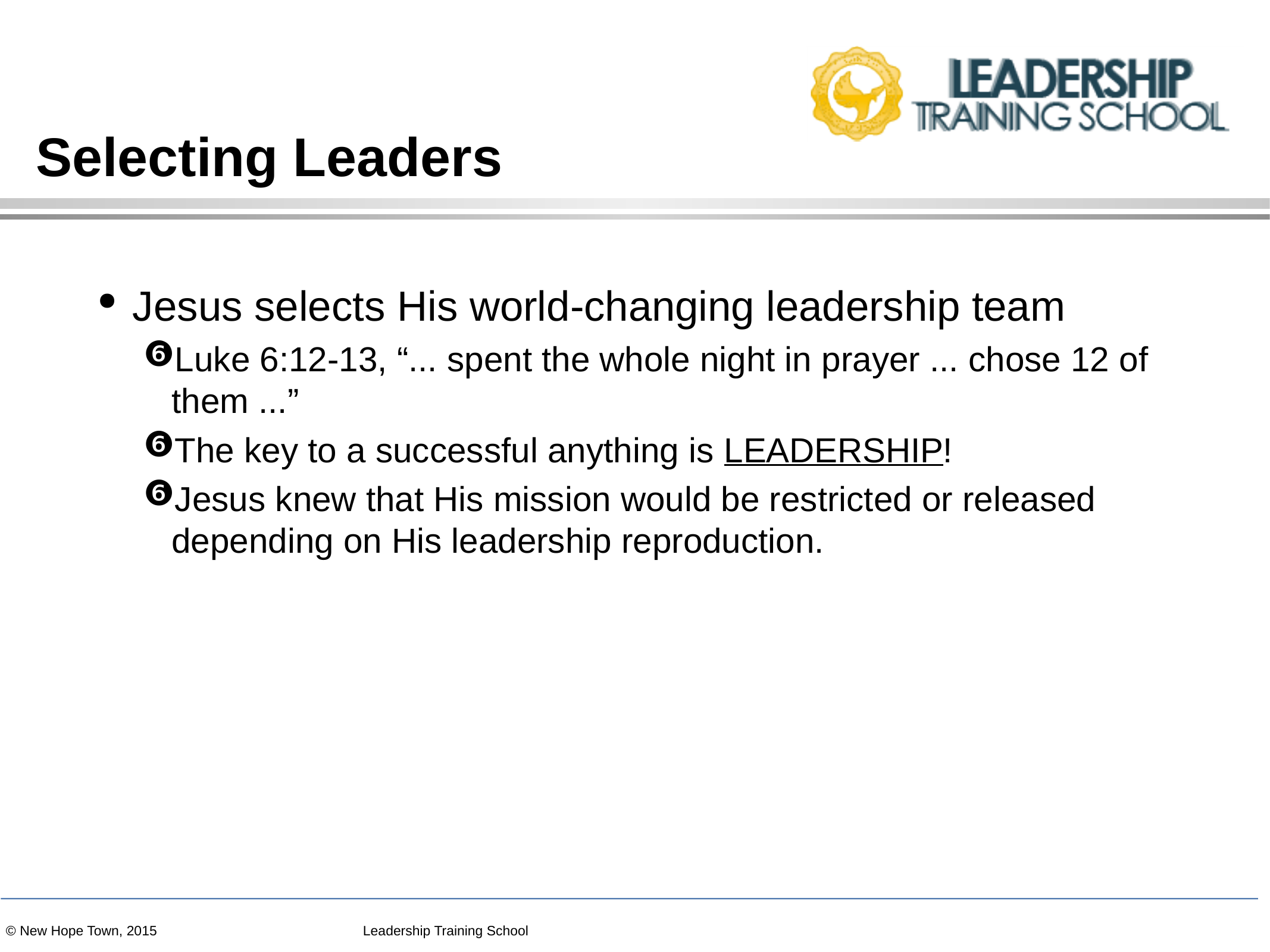

# Selecting Leaders
Jesus selects His world-changing leadership team
Luke 6:12-13, “... spent the whole night in prayer ... chose 12 of them ...”
The key to a successful anything is LEADERSHIP!
Jesus knew that His mission would be restricted or released depending on His leadership reproduction.
17